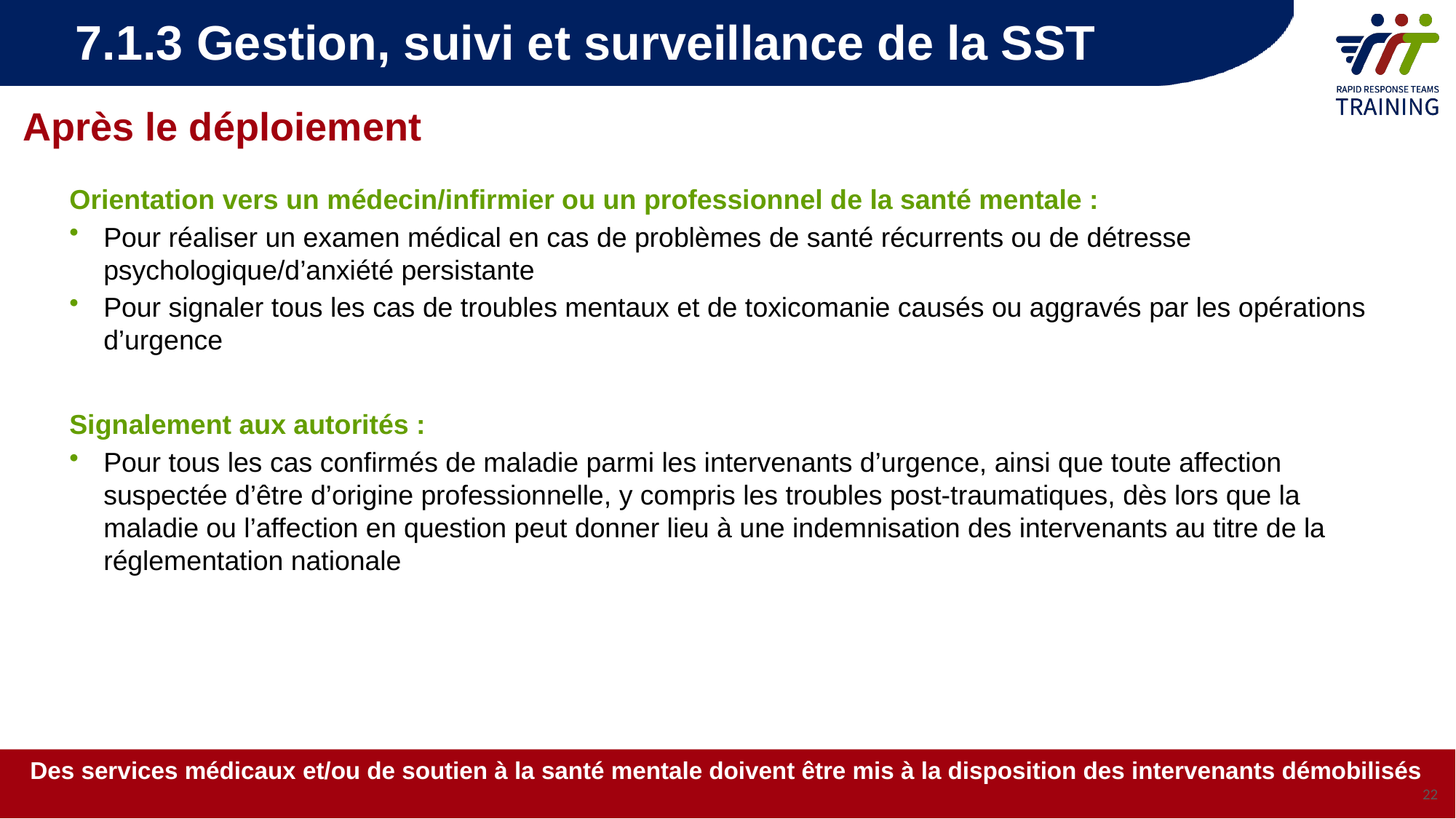

7.1.3 Gestion, suivi et surveillance de la SST
Après le déploiement
Orientation vers un médecin/infirmier ou un professionnel de la santé mentale :
Pour réaliser un examen médical en cas de problèmes de santé récurrents ou de détresse psychologique/d’anxiété persistante
Pour signaler tous les cas de troubles mentaux et de toxicomanie causés ou aggravés par les opérations d’urgence

Signalement aux autorités :
Pour tous les cas confirmés de maladie parmi les intervenants d’urgence, ainsi que toute affection suspectée d’être d’origine professionnelle, y compris les troubles post-traumatiques, dès lors que la maladie ou l’affection en question peut donner lieu à une indemnisation des intervenants au titre de la réglementation nationale

Des services médicaux et/ou de soutien à la santé mentale doivent être mis à la disposition des intervenants démobilisés

22